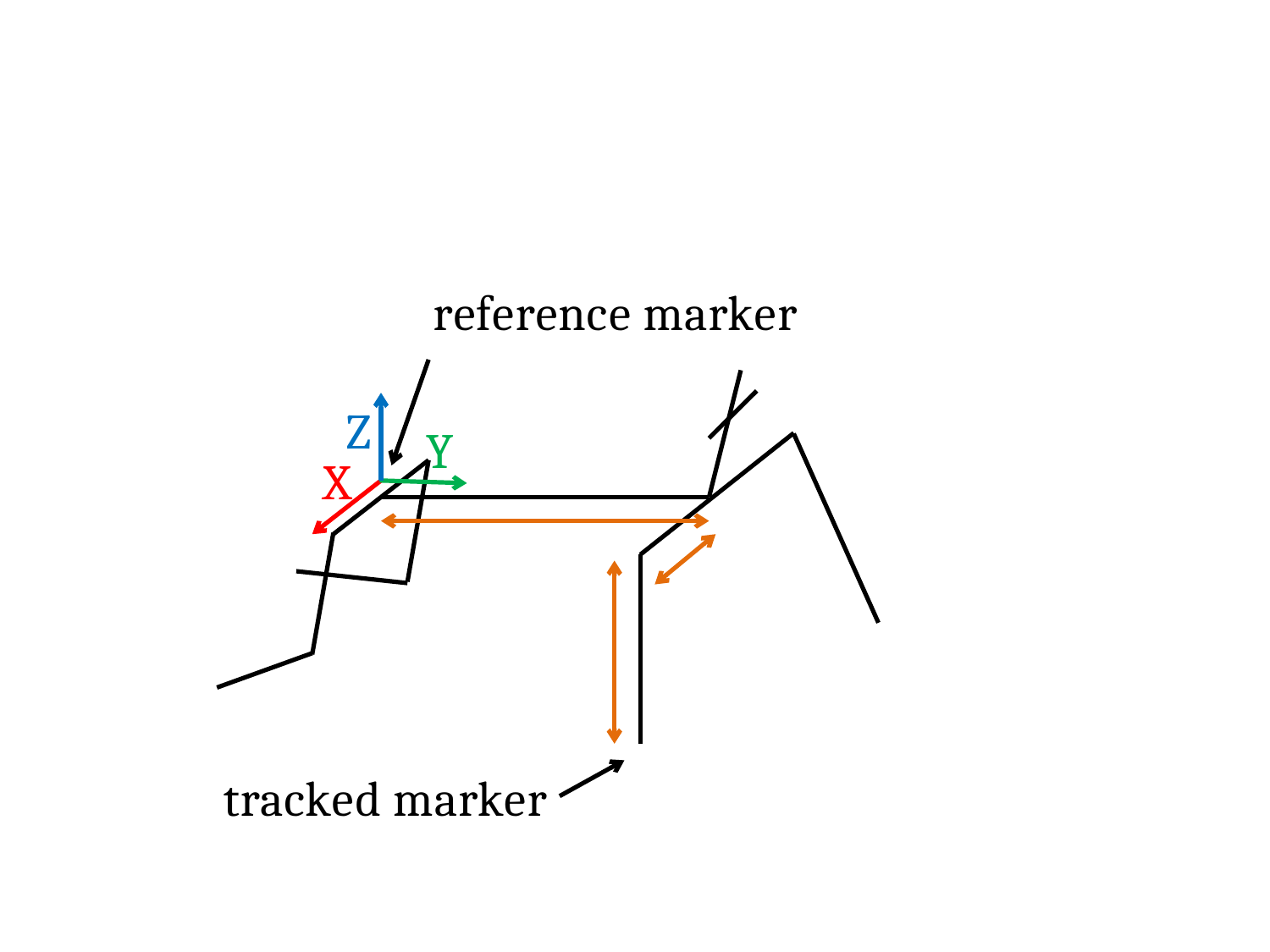

#
reference marker
Z
Y
X
tracked marker